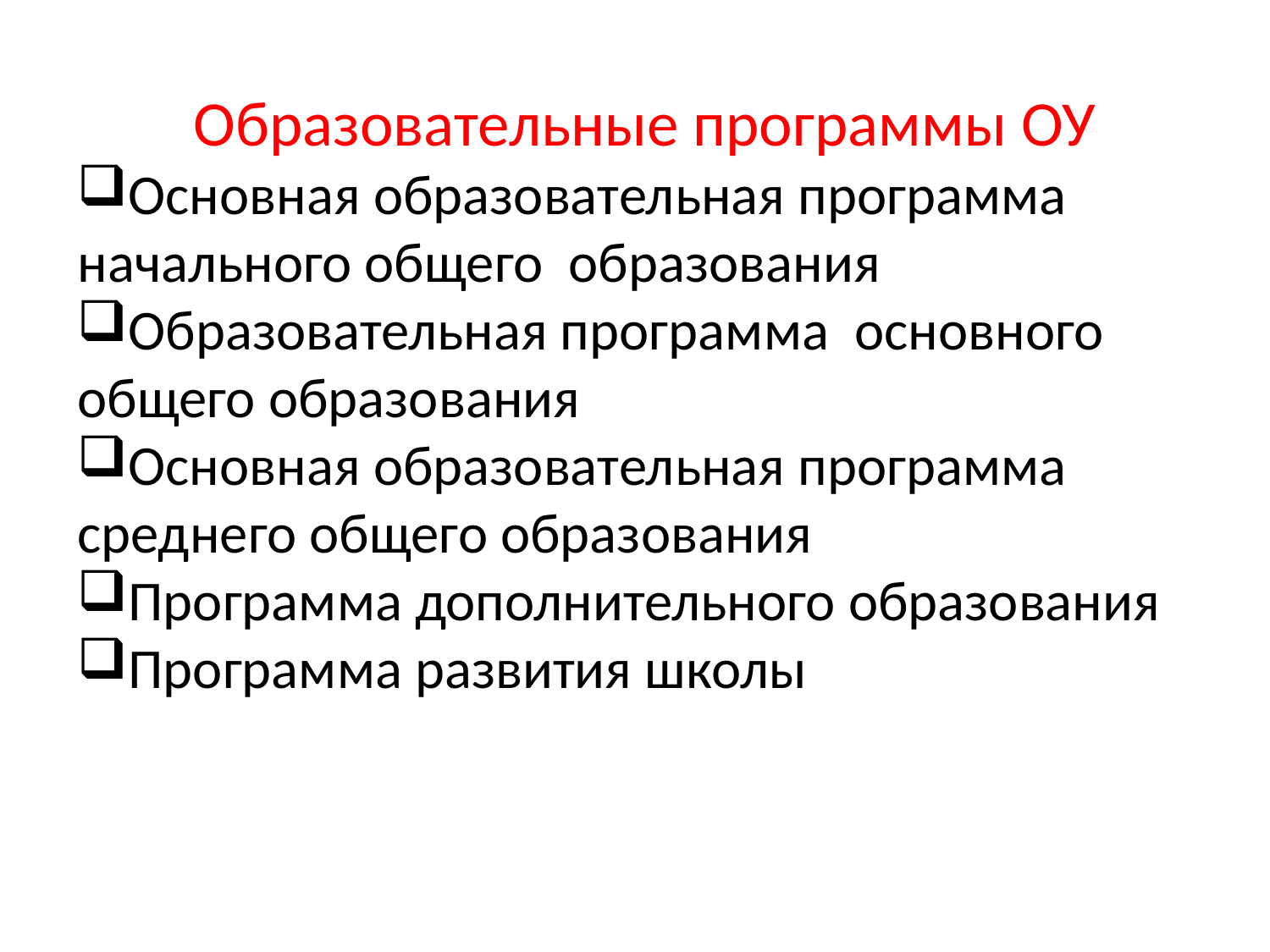

Образовательные программы ОУ
Основная образовательная программа  начального общего  образования
Образовательная программа  основного общего образования
Основная образовательная программа среднего общего образования
Программа дополнительного образования
Программа развития школы